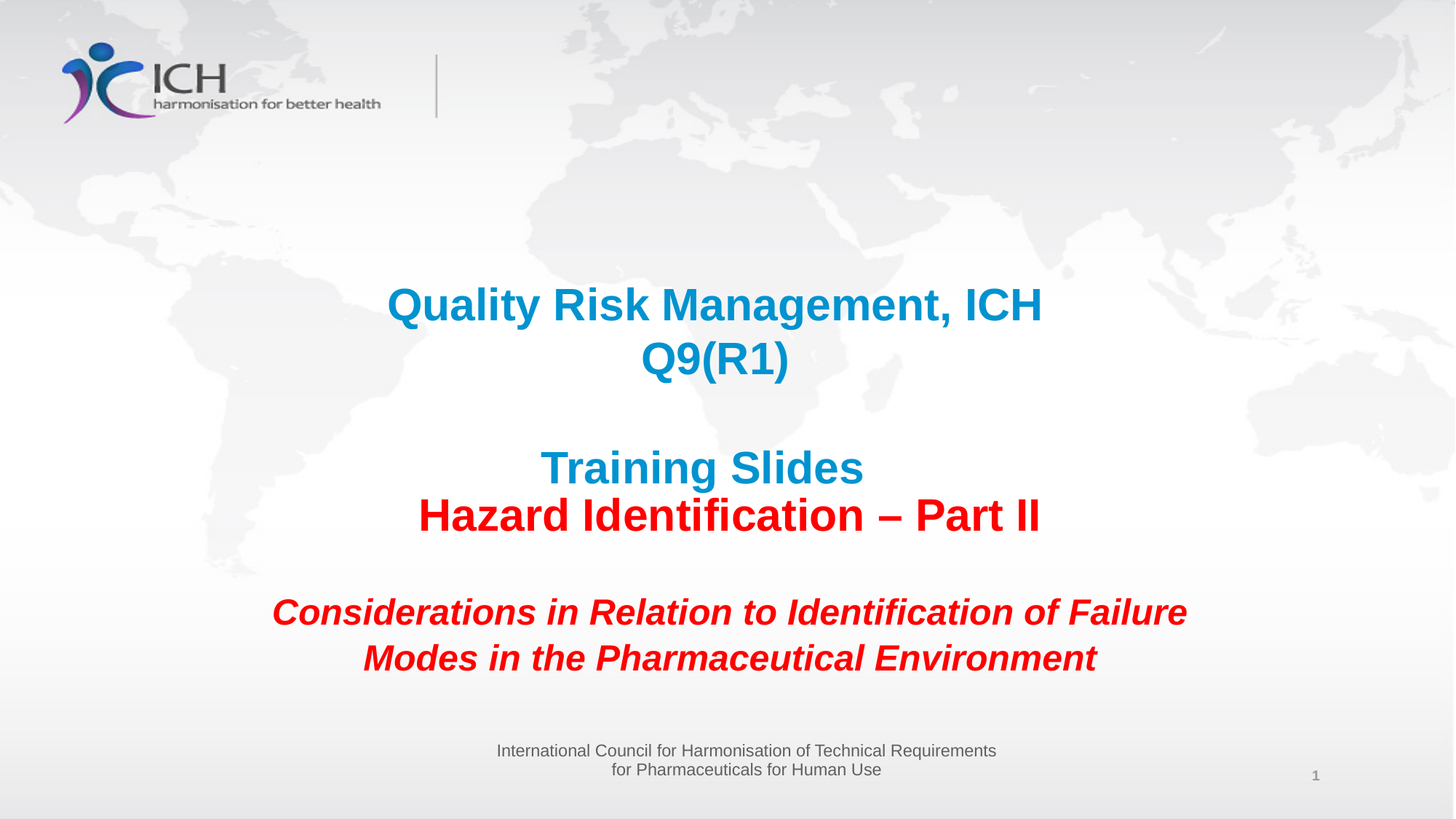

Quality Risk Management, ICH Q9(R1)

Training Slides
Hazard Identification – Part II

Considerations in Relation to Identification of Failure Modes in the Pharmaceutical Environment
International Council for Harmonisation of Technical Requirements
for Pharmaceuticals for Human Use